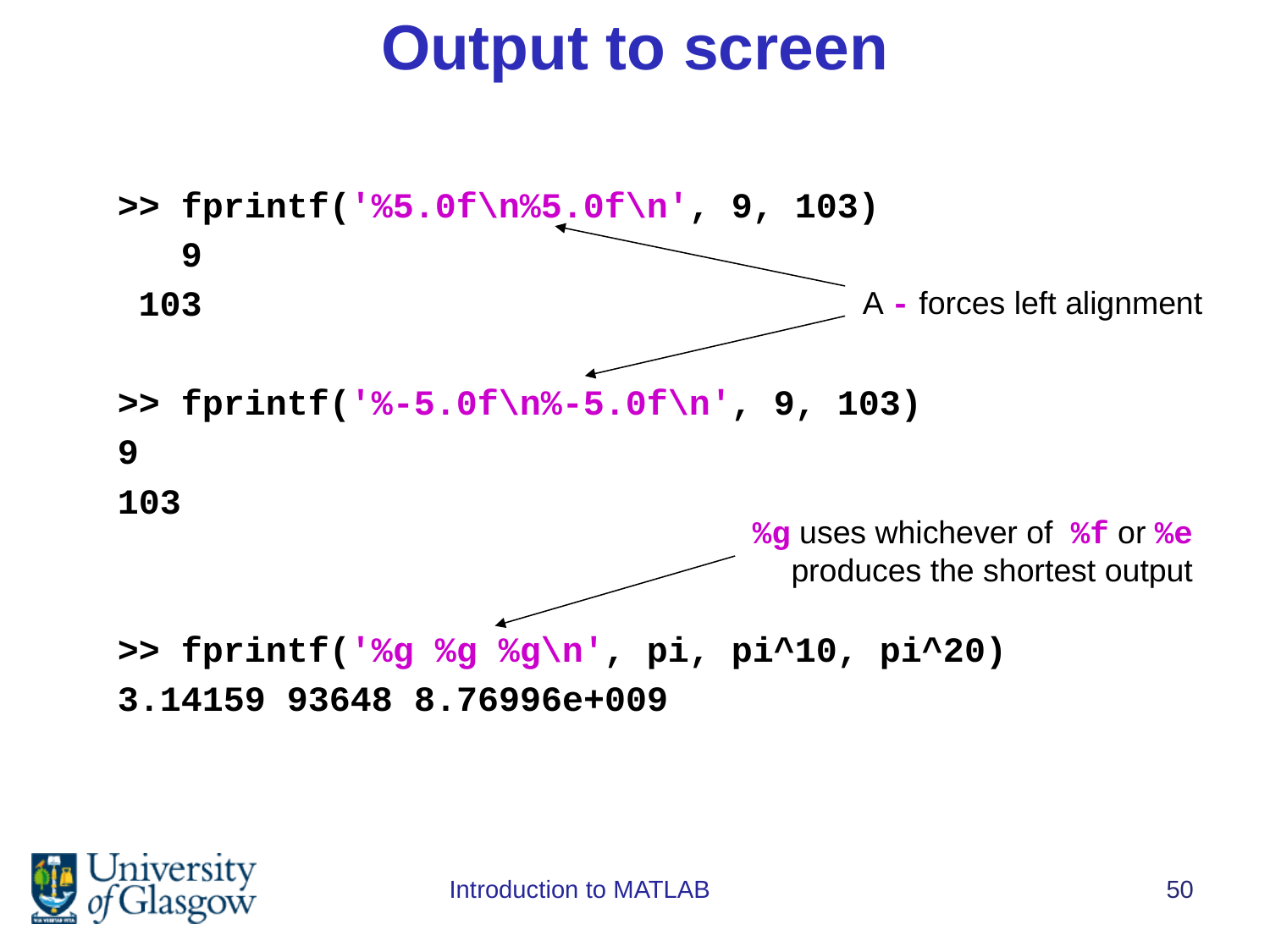

# Output to screen
>> fprintf('%5.0f\n%5.0f\n', 9, 103)
   9
 103

>> fprintf('%-5.0f\n%-5.0f\n', 9, 103)
9
103

>> fprintf('%g %g %g\n', pi, pi^10, pi^20)
3.14159 93648 8.76996e+009

A - forces left alignment

%g uses whichever of  %f or %e produces the shortest output

Introduction to MATLAB
50